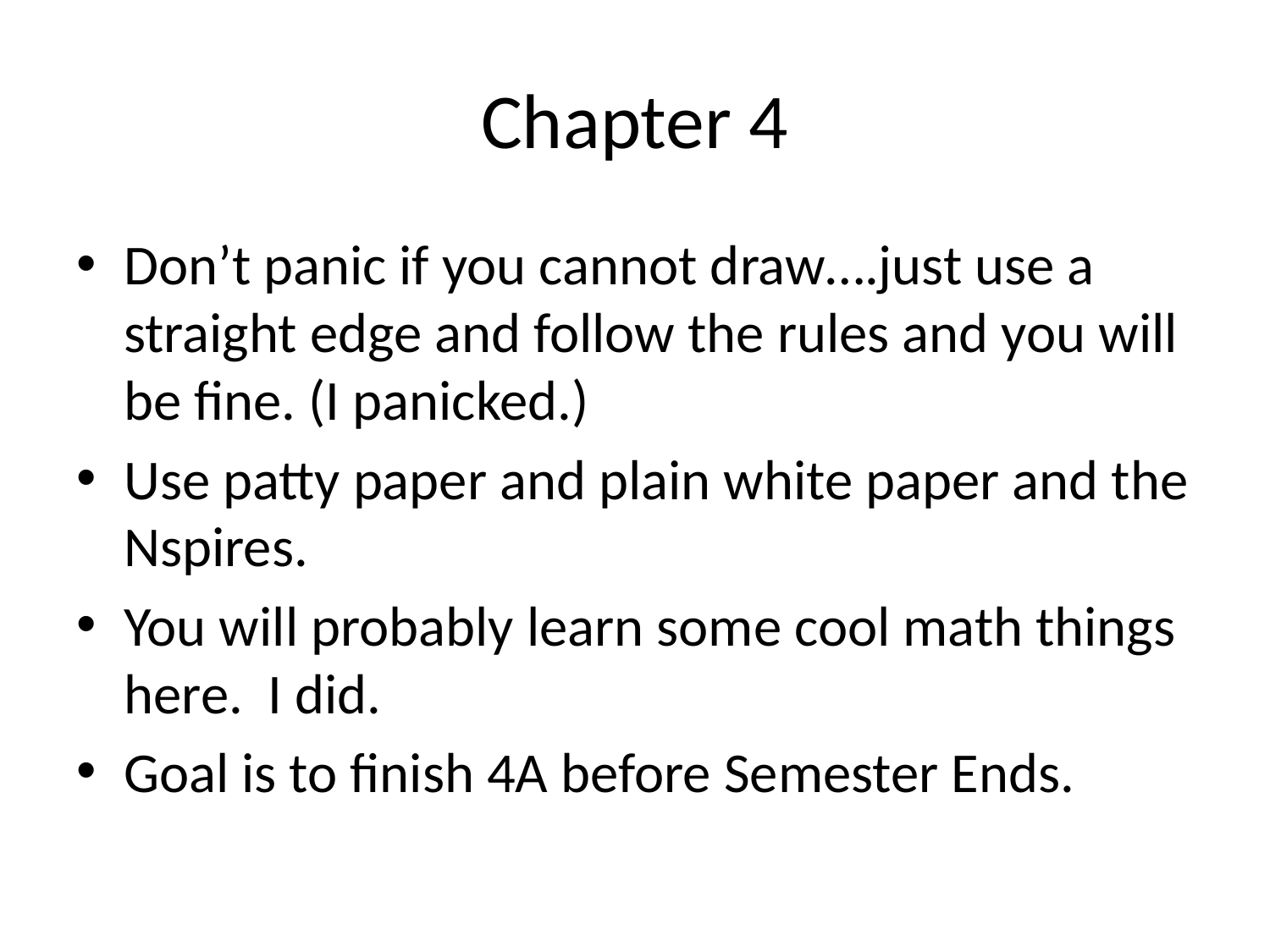

# Chapter 4
Don’t panic if you cannot draw….just use a straight edge and follow the rules and you will be fine. (I panicked.)
Use patty paper and plain white paper and the Nspires.
You will probably learn some cool math things here.  I did.
Goal is to finish 4A before Semester Ends.